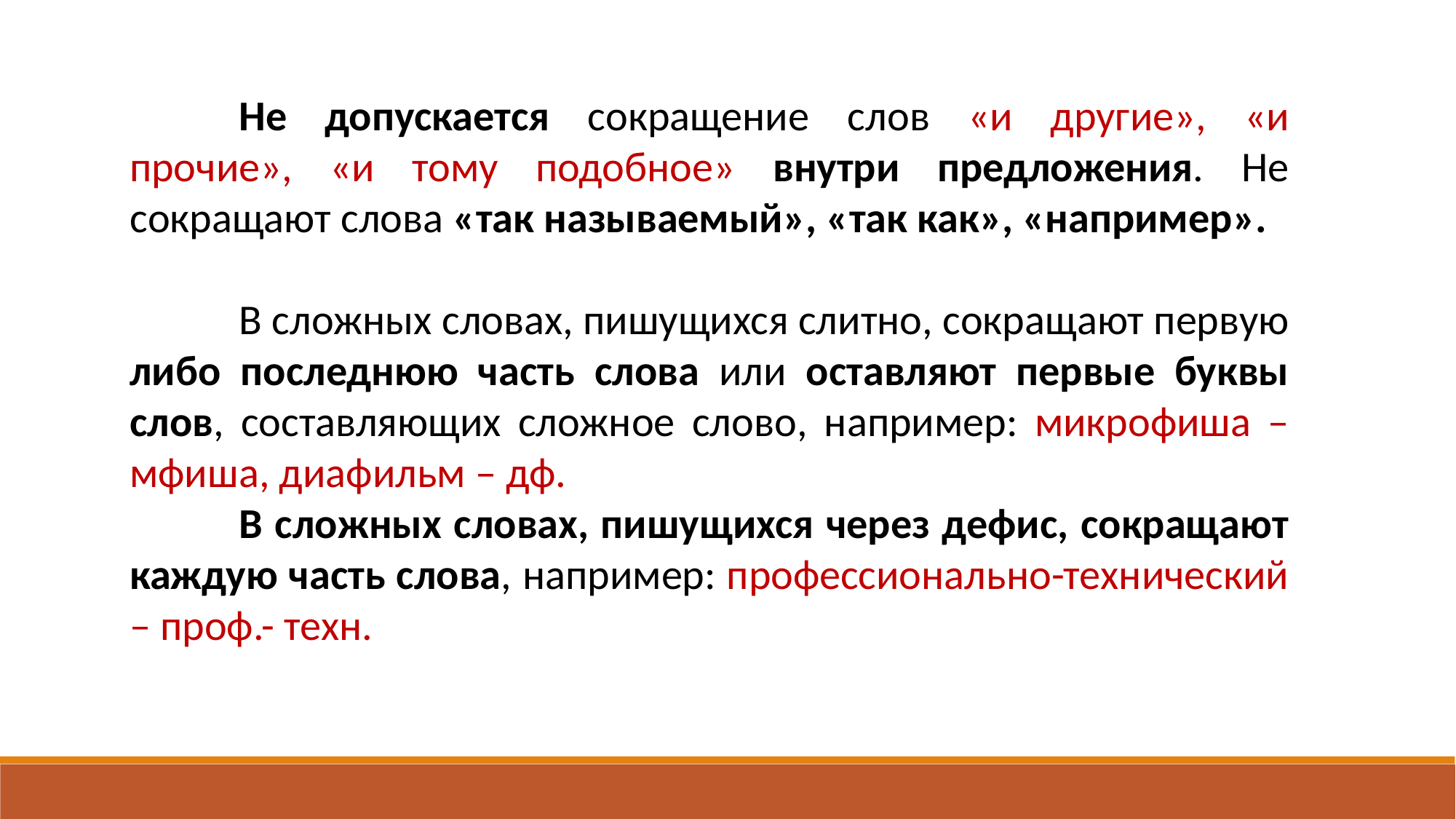

Не допускается сокращение слов «и другие», «и прочие», «и тому подобное» внутри предложения. Не сокращают слова «так называемый», «так как», «например».

	В сложных словах, пишущихся слитно, сокращают первую либо последнюю часть слова или оставляют первые буквы слов, составляющих сложное слово, например: микрофиша – мфиша, диафильм – дф.
	В сложных словах, пишущихся через дефис, сокращают каждую часть слова, например: профессионально-технический – проф.- техн.